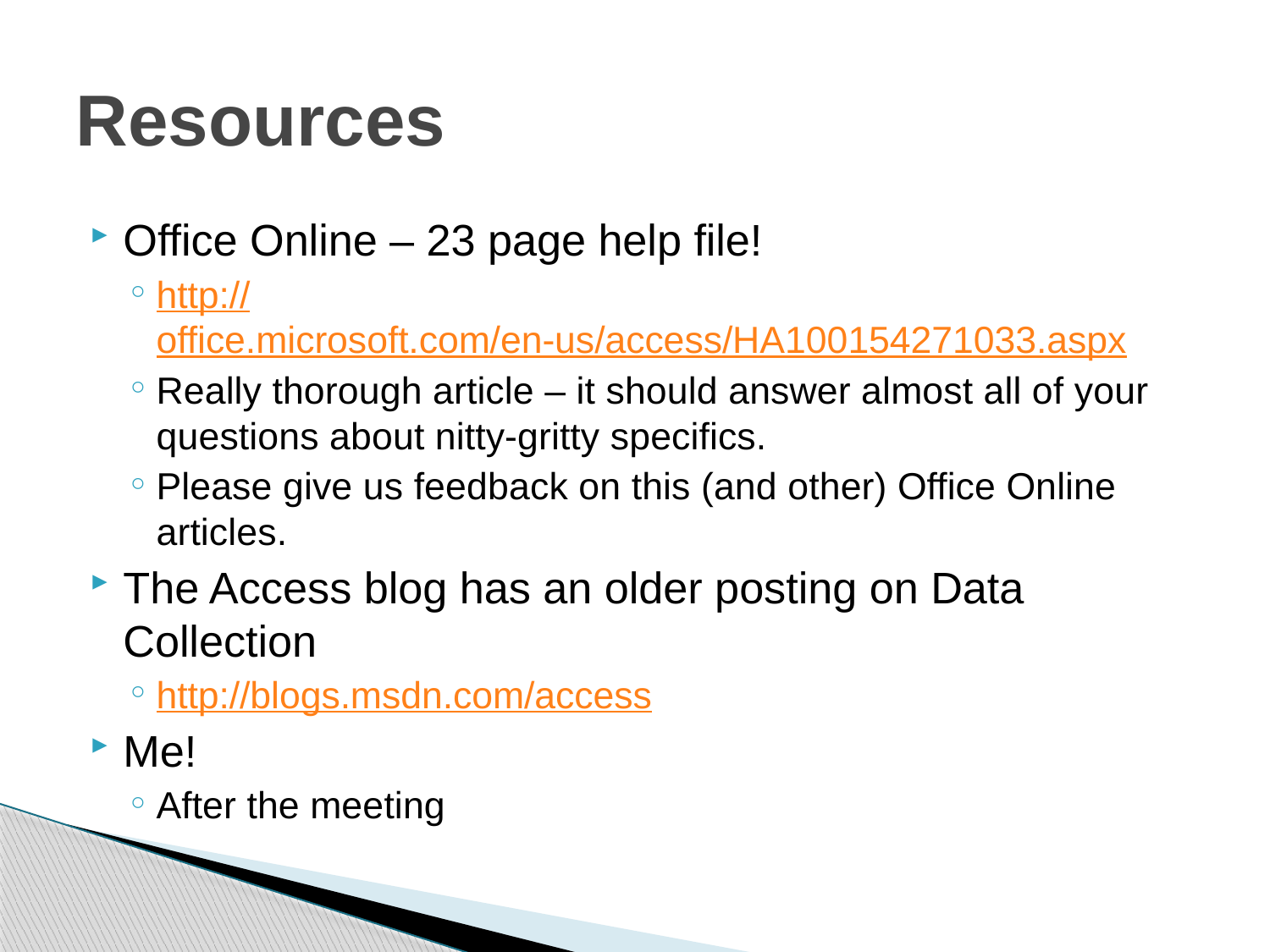

# Resources
Office Online – 23 page help file!
http://office.microsoft.com/en-us/access/HA100154271033.aspx
Really thorough article – it should answer almost all of your questions about nitty-gritty specifics.
Please give us feedback on this (and other) Office Online articles.
The Access blog has an older posting on Data Collection
http://blogs.msdn.com/access
Me!
After the meeting